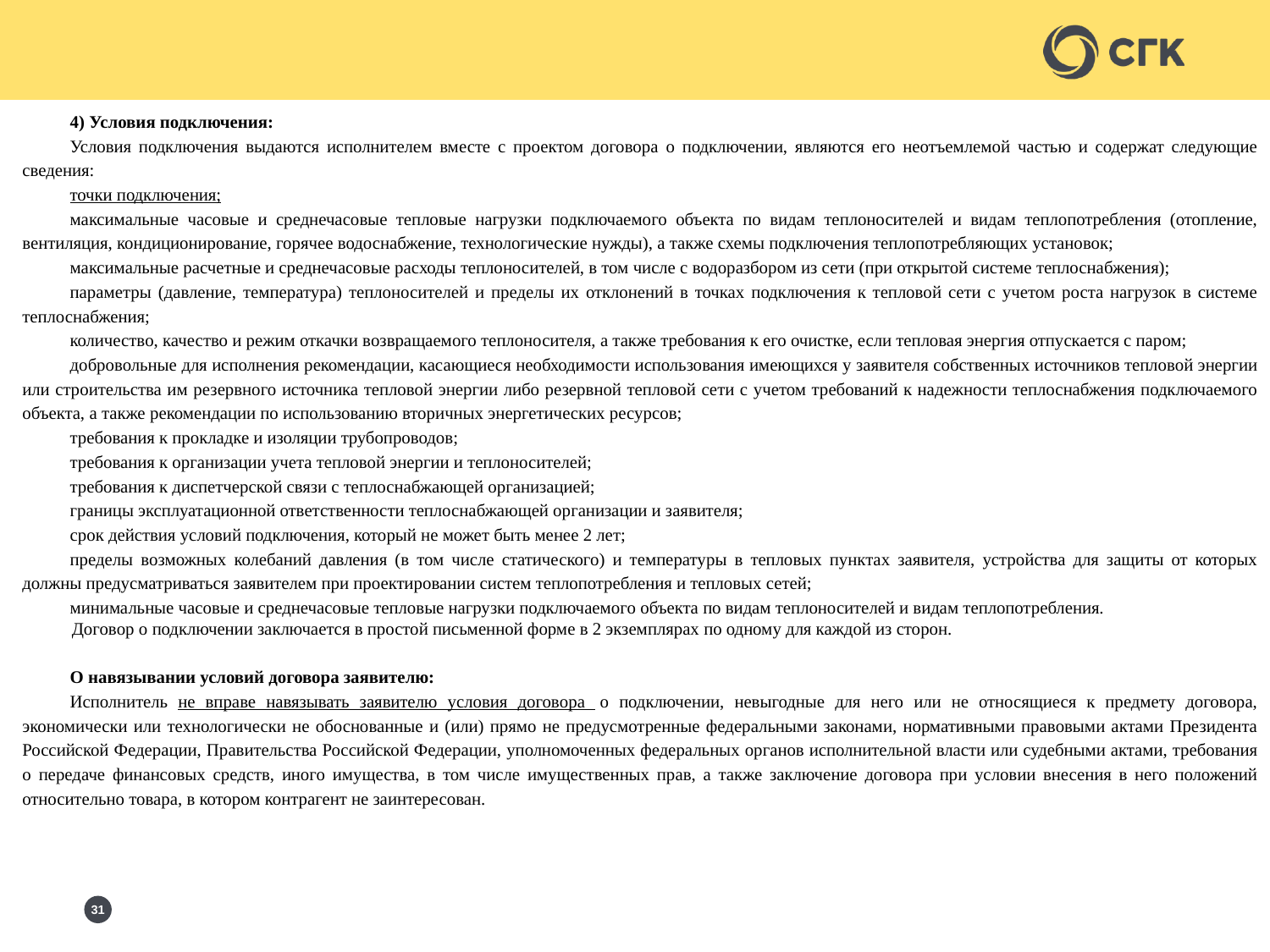

4) Условия подключения:
Условия подключения выдаются исполнителем вместе с проектом договора о подключении, являются его неотъемлемой частью и содержат следующие сведения:
точки подключения;
максимальные часовые и среднечасовые тепловые нагрузки подключаемого объекта по видам теплоносителей и видам теплопотребления (отопление, вентиляция, кондиционирование, горячее водоснабжение, технологические нужды), а также схемы подключения теплопотребляющих установок;
максимальные расчетные и среднечасовые расходы теплоносителей, в том числе с водоразбором из сети (при открытой системе теплоснабжения);
параметры (давление, температура) теплоносителей и пределы их отклонений в точках подключения к тепловой сети с учетом роста нагрузок в системе теплоснабжения;
количество, качество и режим откачки возвращаемого теплоносителя, а также требования к его очистке, если тепловая энергия отпускается с паром;
добровольные для исполнения рекомендации, касающиеся необходимости использования имеющихся у заявителя собственных источников тепловой энергии или строительства им резервного источника тепловой энергии либо резервной тепловой сети с учетом требований к надежности теплоснабжения подключаемого объекта, а также рекомендации по использованию вторичных энергетических ресурсов;
требования к прокладке и изоляции трубопроводов;
требования к организации учета тепловой энергии и теплоносителей;
требования к диспетчерской связи с теплоснабжающей организацией;
границы эксплуатационной ответственности теплоснабжающей организации и заявителя;
срок действия условий подключения, который не может быть менее 2 лет;
пределы возможных колебаний давления (в том числе статического) и температуры в тепловых пунктах заявителя, устройства для защиты от которых должны предусматриваться заявителем при проектировании систем теплопотребления и тепловых сетей;
минимальные часовые и среднечасовые тепловые нагрузки подключаемого объекта по видам теплоносителей и видам теплопотребления.
Договор о подключении заключается в простой письменной форме в 2 экземплярах по одному для каждой из сторон.

О навязывании условий договора заявителю:
Исполнитель не вправе навязывать заявителю условия договора  о подключении, невыгодные для него или не относящиеся к предмету договора, экономически или технологически не обоснованные и (или) прямо не предусмотренные федеральными законами, нормативными правовыми актами Президента Российской Федерации, Правительства Российской Федерации, уполномоченных федеральных органов исполнительной власти или судебными актами, требования о передаче финансовых средств, иного имущества, в том числе имущественных прав, а также заключение договора при условии внесения в него положений относительно товара, в котором контрагент не заинтересован.